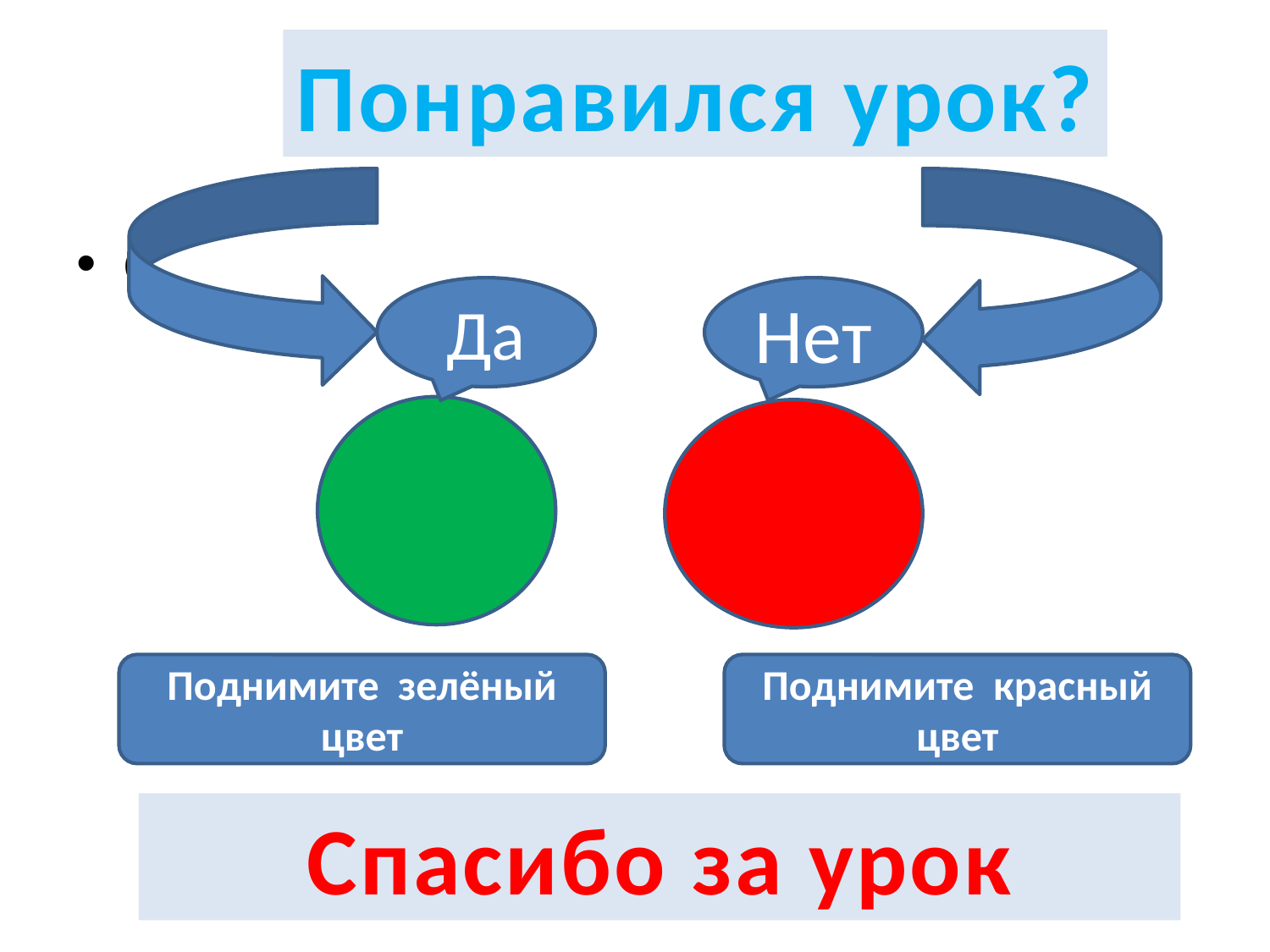

Понравился урок?

С
Да
Нет

Поднимите  зелёный цвет
Поднимите  красный цвет
Спасибо за урок